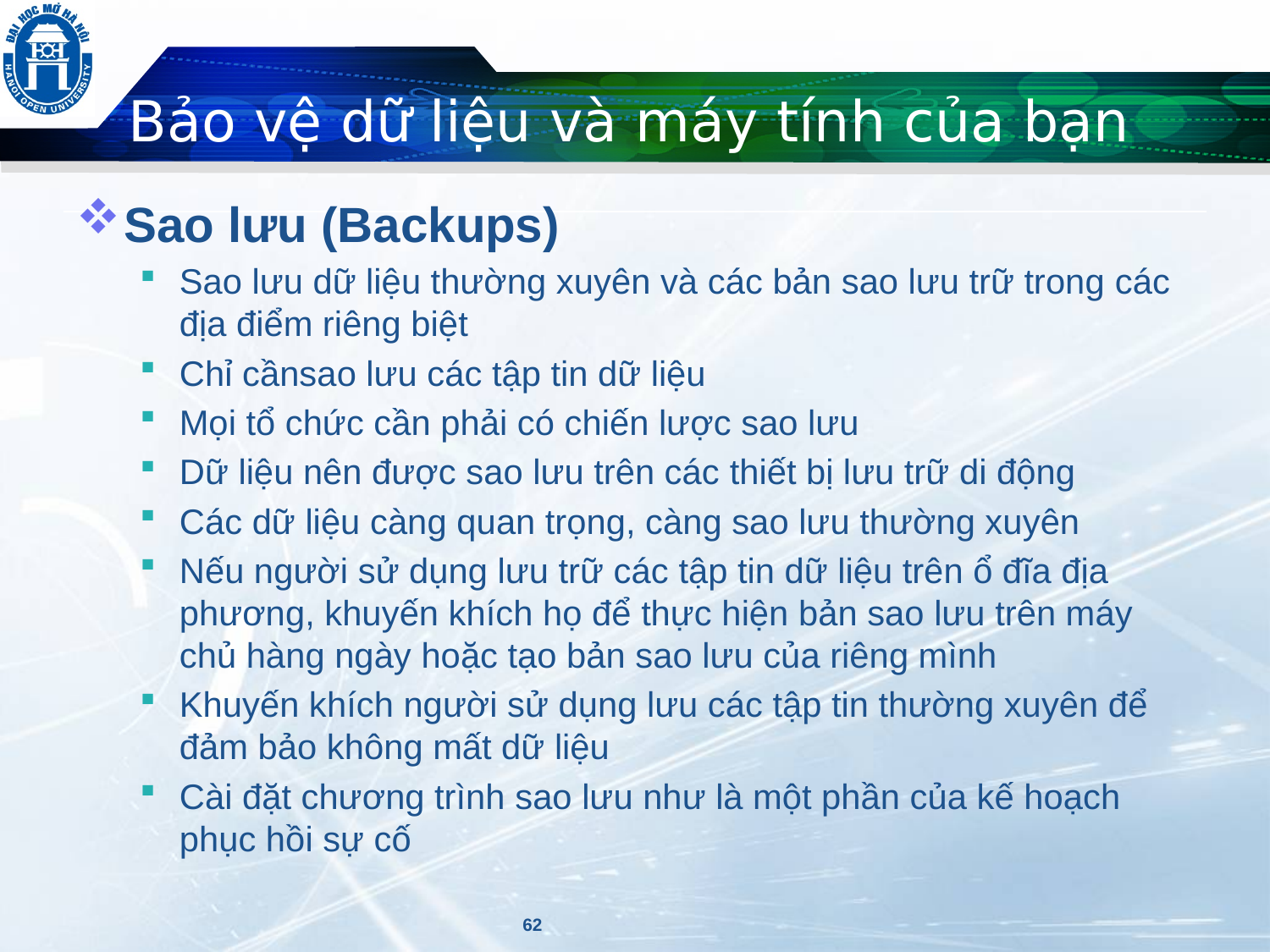

# Bảo vệ dữ liệu và máy tính của bạn
Sao lưu (Backups)
Sao lưu dữ liệu thường xuyên và các bản sao lưu trữ trong các địa điểm riêng biệt
Chỉ cầnsao lưu các tập tin dữ liệu
Mọi tổ chức cần phải có chiến lược sao lưu
Dữ liệu nên được sao lưu trên các thiết bị lưu trữ di động
Các dữ liệu càng quan trọng, càng sao lưu thường xuyên
Nếu người sử dụng lưu trữ các tập tin dữ liệu trên ổ đĩa địa phương, khuyến khích họ để thực hiện bản sao lưu trên máy chủ hàng ngày hoặc tạo bản sao lưu của riêng mình
Khuyến khích người sử dụng lưu các tập tin thường xuyên để đảm bảo không mất dữ liệu
Cài đặt chương trình sao lưu như là một phần của kế hoạch phục hồi sự cố
62